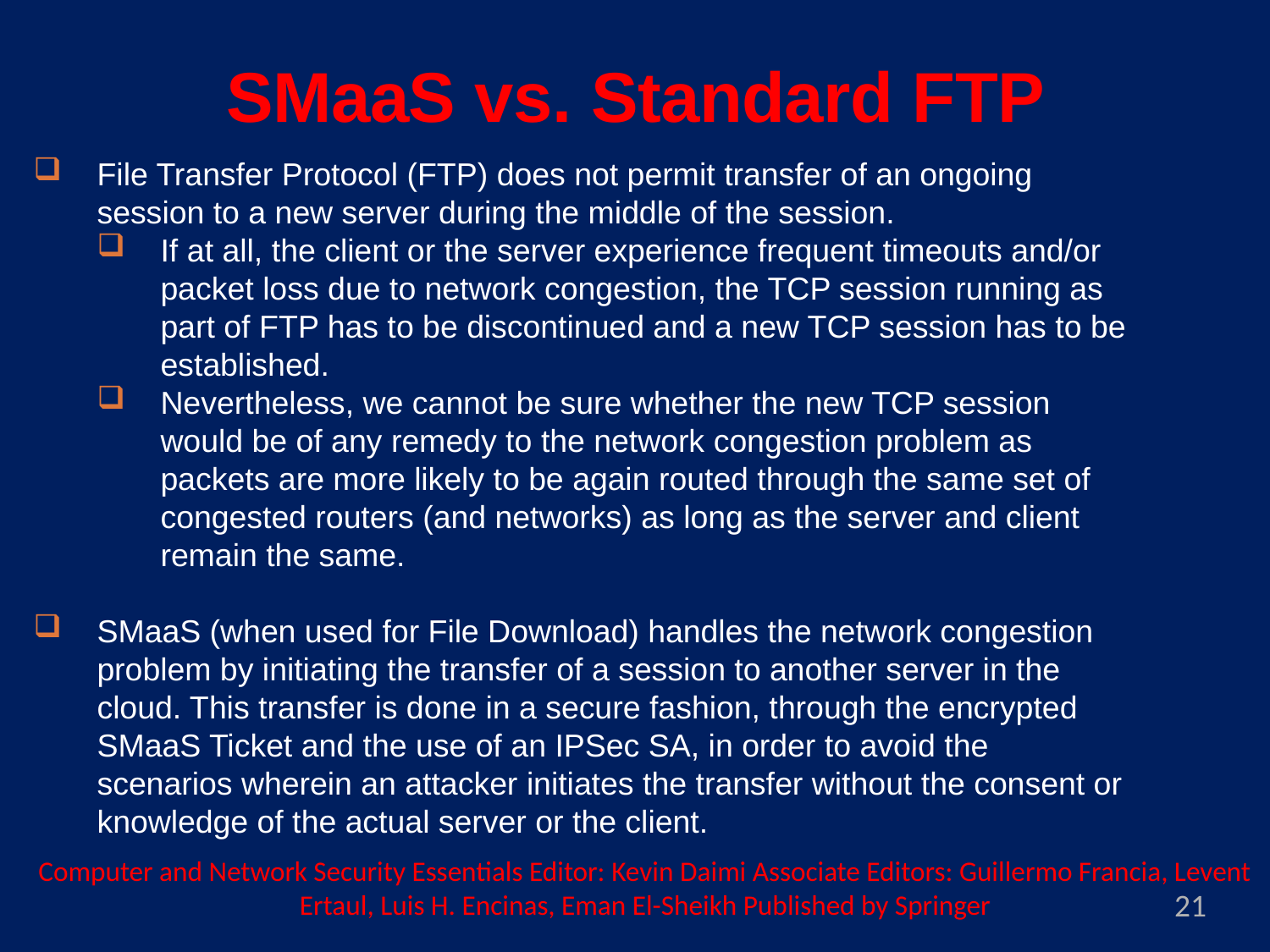

SMaaS vs. Standard FTP
File Transfer Protocol (FTP) does not permit transfer of an ongoing session to a new server during the middle of the session.
If at all, the client or the server experience frequent timeouts and/or packet loss due to network congestion, the TCP session running as part of FTP has to be discontinued and a new TCP session has to be established.
Nevertheless, we cannot be sure whether the new TCP session would be of any remedy to the network congestion problem as packets are more likely to be again routed through the same set of congested routers (and networks) as long as the server and client remain the same.

SMaaS (when used for File Download) handles the network congestion problem by initiating the transfer of a session to another server in the cloud. This transfer is done in a secure fashion, through the encrypted SMaaS Ticket and the use of an IPSec SA, in order to avoid the scenarios wherein an attacker initiates the transfer without the consent or knowledge of the actual server or the client.
Computer and Network Security Essentials Editor: Kevin Daimi Associate Editors: Guillermo Francia, Levent Ertaul, Luis H. Encinas, Eman El-Sheikh Published by Springer
21